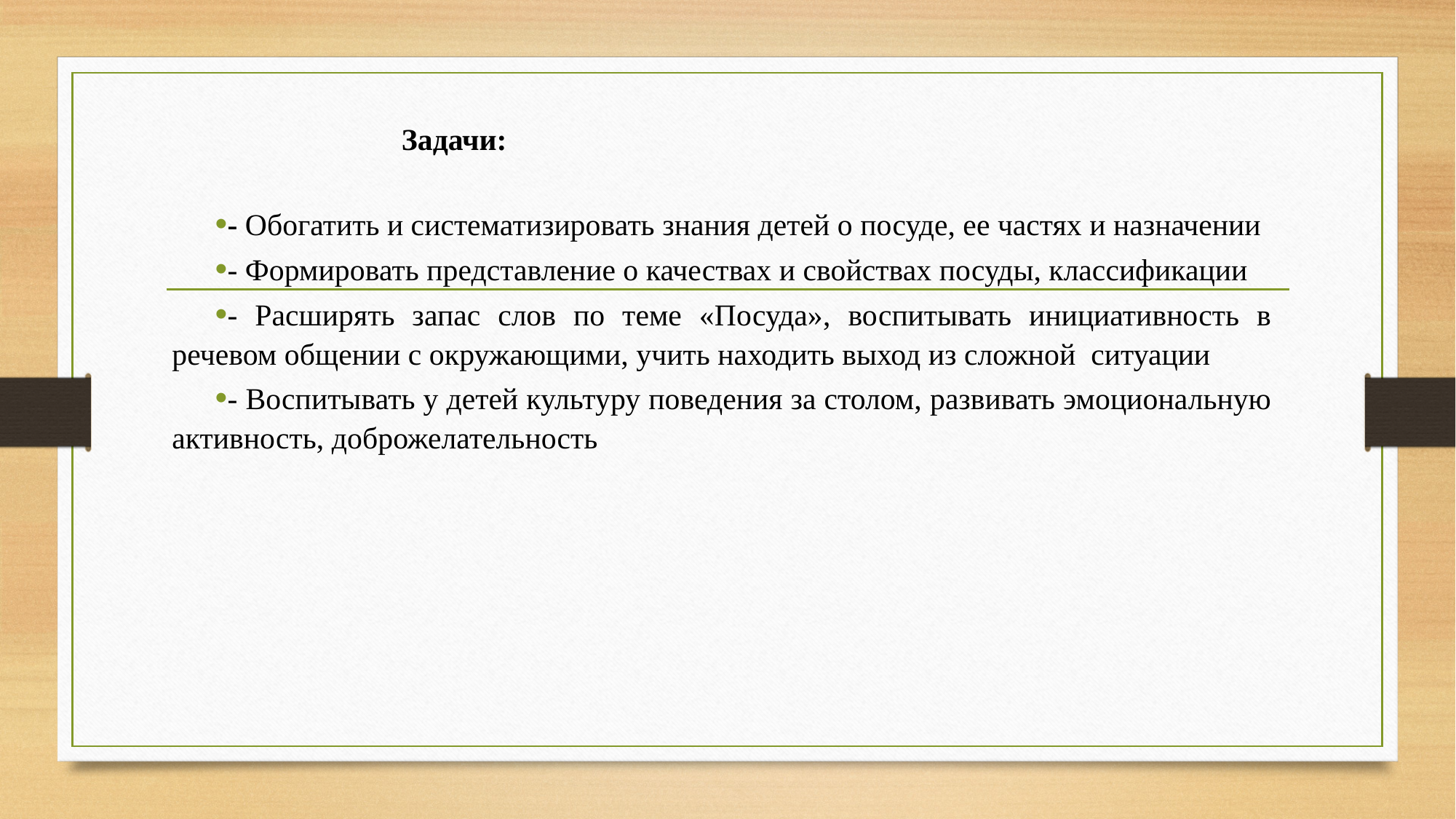

# Задачи:
- Обогатить и систематизировать знания детей о посуде, ее частях и назначении
- Формировать представление о качествах и свойствах посуды, классификации
- Расширять запас слов по теме «Посуда», воспитывать инициативность в речевом общении с окружающими, учить находить выход из сложной  ситуации
- Воспитывать у детей культуру поведения за столом, развивать эмоциональную активность, доброжелательность